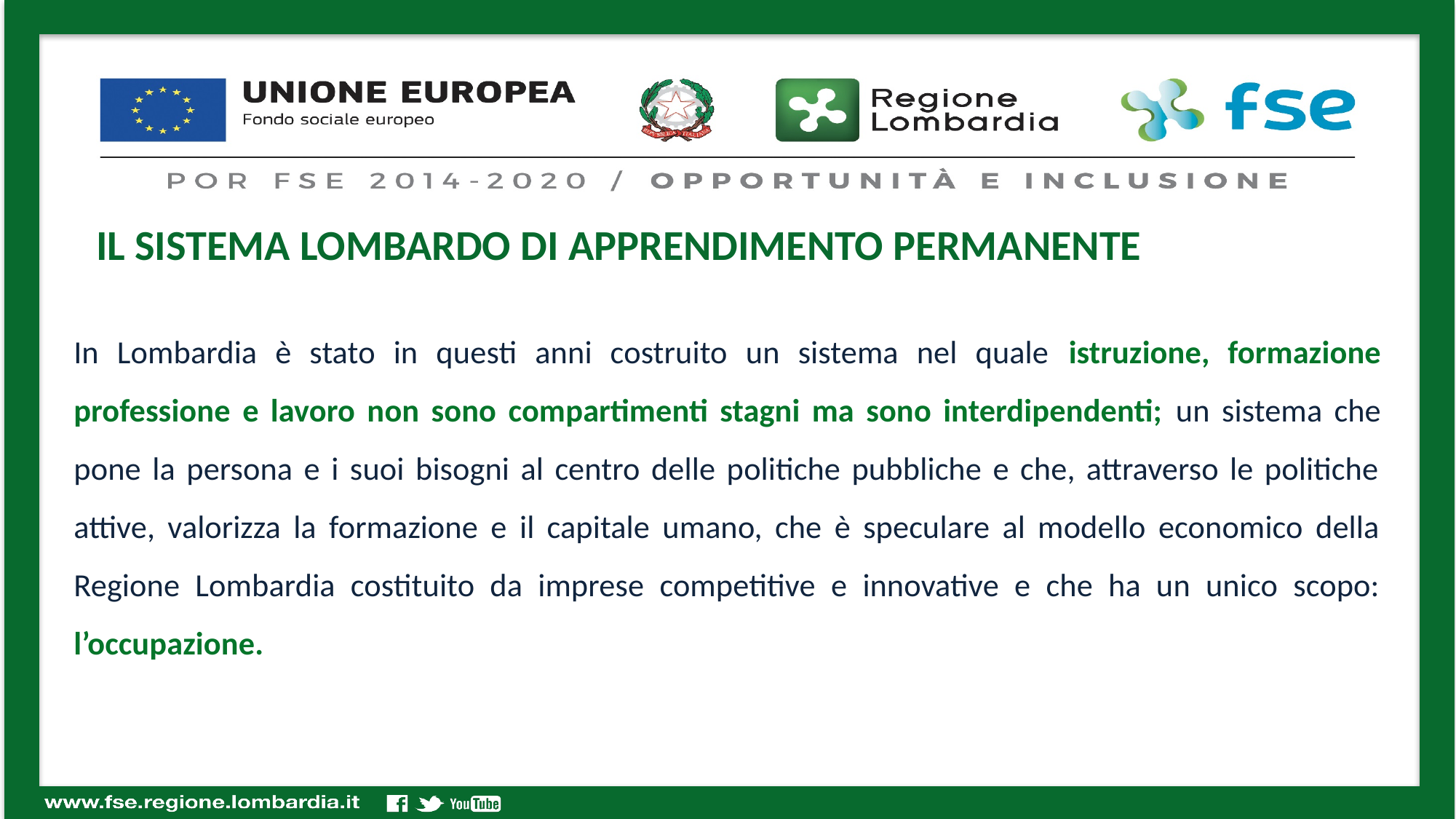

IL SISTEMA LOMBARDO DI APPRENDIMENTO PERMANENTE
In Lombardia è stato in questi anni costruito un sistema nel quale istruzione, formazione professione e lavoro non sono compartimenti stagni ma sono interdipendenti; un sistema che pone la persona e i suoi bisogni al centro delle politiche pubbliche e che, attraverso le politiche attive, valorizza la formazione e il capitale umano, che è speculare al modello economico della Regione Lombardia costituito da imprese competitive e innovative e che ha un unico scopo: l’occupazione.